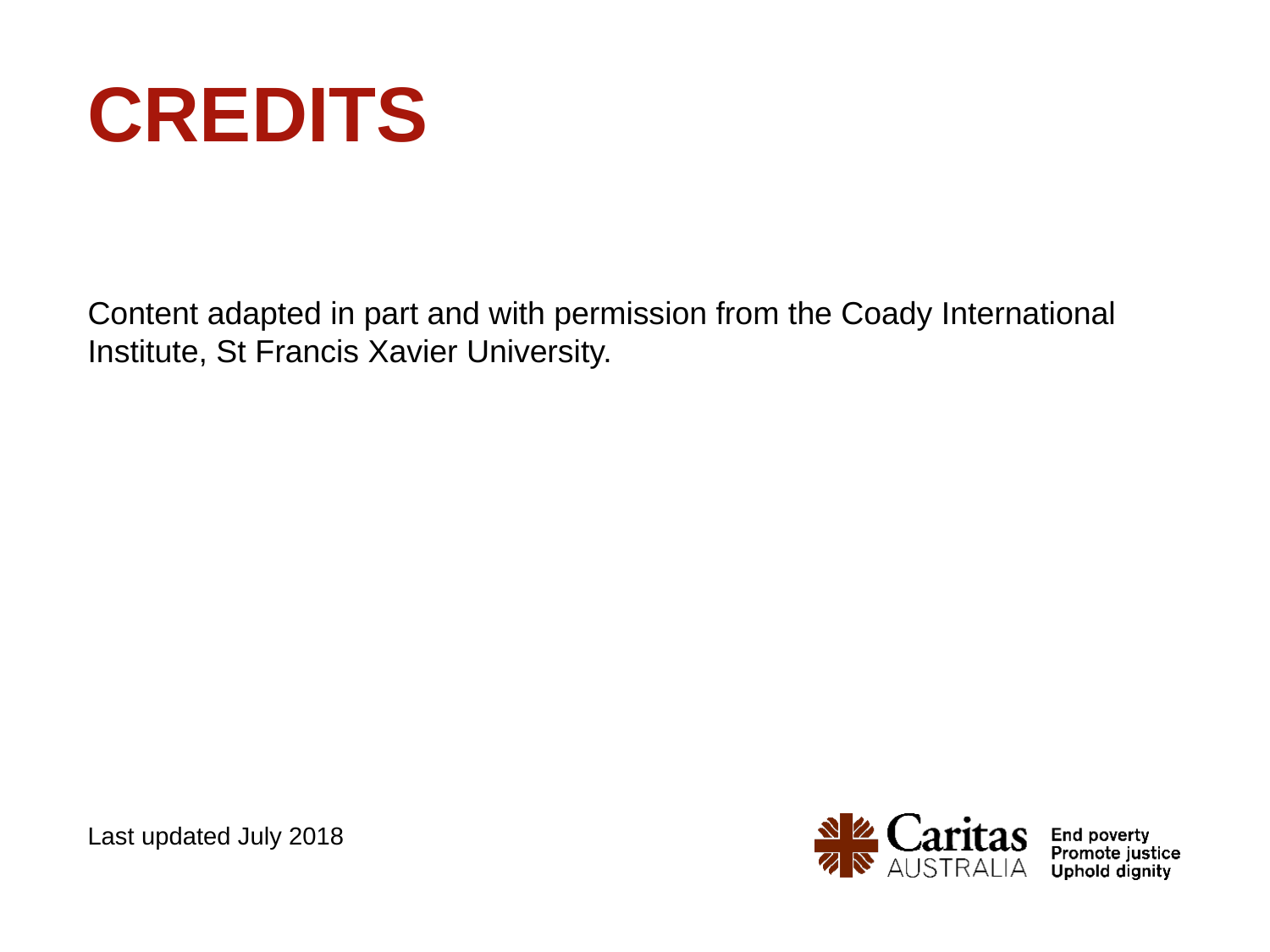

# credits
Content adapted in part and with permission from the Coady International Institute, St Francis Xavier University.
Last updated July 2018